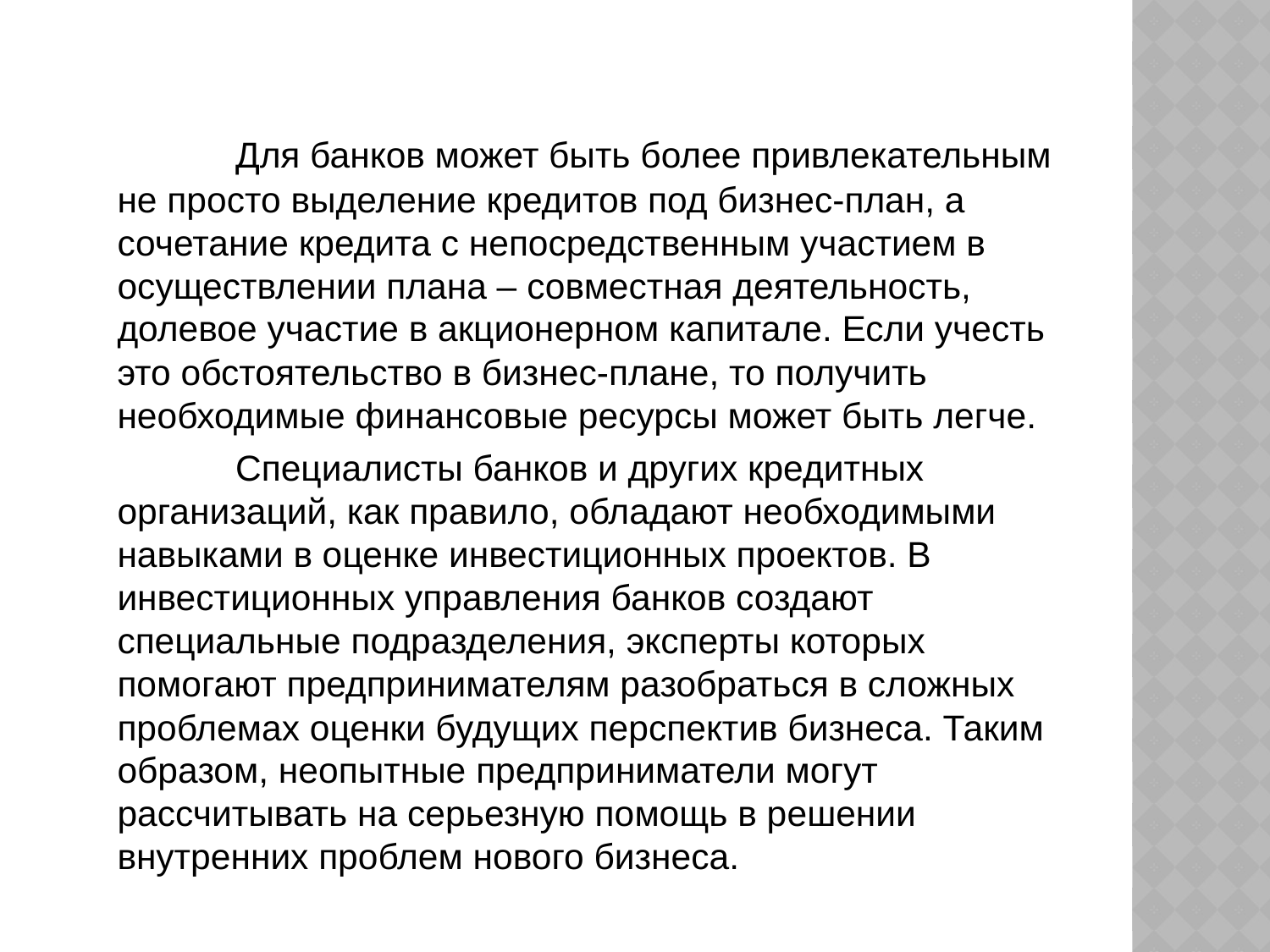

#
    	Для банков может быть более привлекательным не просто выделение кредитов под бизнес-план, а сочетание кредита с непосредственным участием в осуществлении плана – совместная деятельность, долевое участие в акционерном капитале. Если учесть это обстоятельство в бизнес-плане, то получить необходимые финансовые ресурсы может быть легче.
     	Специалисты банков и других кредитных организаций, как правило, обладают необходимыми навыками в оценке инвестиционных проектов. В инвестиционных управления банков создают специальные подразделения, эксперты которых помогают предпринимателям разобраться в сложных проблемах оценки будущих перспектив бизнеса. Таким образом, неопытные предприниматели могут рассчитывать на серьезную помощь в решении внутренних проблем нового бизнеса.